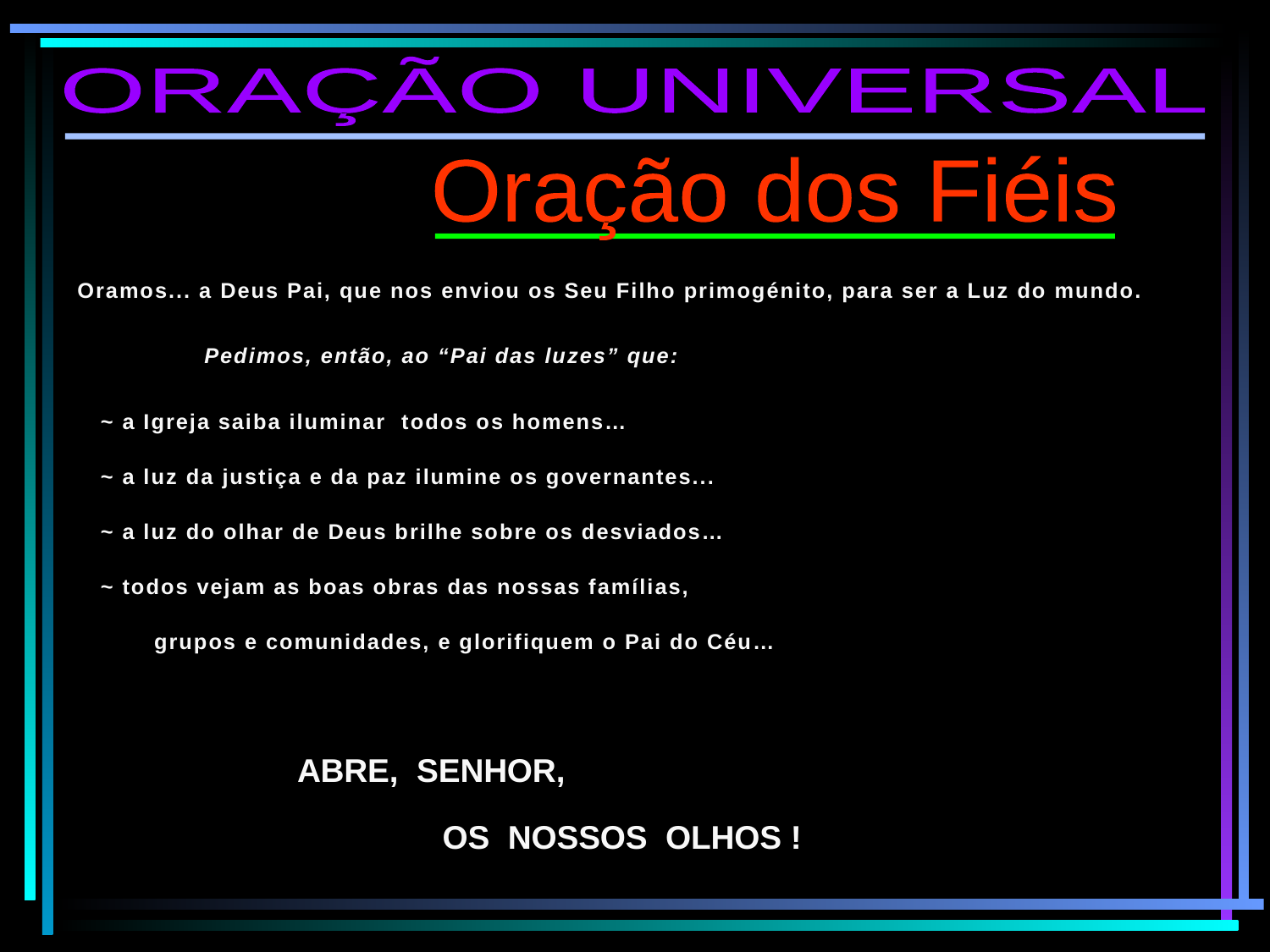

ORAÇÃO UNIVERSAL

Oração dos Fiéis

Oramos... a Deus Pai, que nos enviou os Seu Filho primogénito, para ser a Luz do mundo.
	Pedimos, então, ao “Pai das luzes” que:
   ~ a Igreja saiba iluminar  todos os homens…
   ~ a luz da justiça e da paz ilumine os governantes...
   ~ a luz do olhar de Deus brilhe sobre os desviados…
   ~ todos vejam as boas obras das nossas famílias,
          grupos e comunidades, e glorifiquem o Pai do Céu…
ABRE,  SENHOR,
	  OS  NOSSOS  OLHOS !